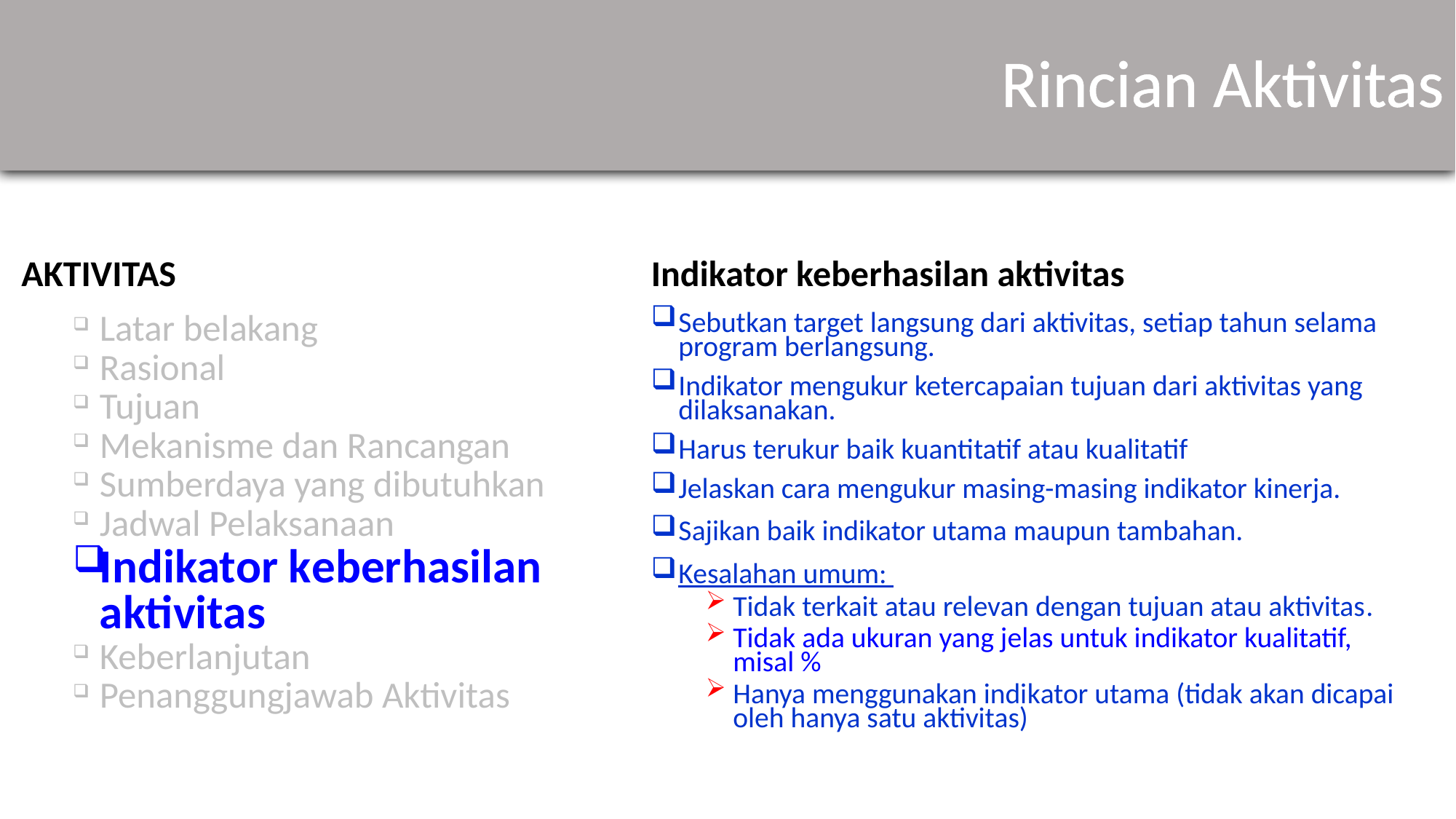

# Rincian Aktivitas
AKTIVITAS
Indikator keberhasilan aktivitas
Latar belakang
Rasional
Tujuan
Mekanisme dan Rancangan
Sumberdaya yang dibutuhkan
Jadwal Pelaksanaan
Indikator keberhasilan aktivitas
Keberlanjutan
Penanggungjawab Aktivitas
Sebutkan target langsung dari aktivitas, setiap tahun selama program berlangsung.
Indikator mengukur ketercapaian tujuan dari aktivitas yang dilaksanakan.
Harus terukur baik kuantitatif atau kualitatif
Jelaskan cara mengukur masing-masing indikator kinerja.
Sajikan baik indikator utama maupun tambahan.
Kesalahan umum:
Tidak terkait atau relevan dengan tujuan atau aktivitas.
Tidak ada ukuran yang jelas untuk indikator kualitatif, misal %
Hanya menggunakan indikator utama (tidak akan dicapai oleh hanya satu aktivitas)